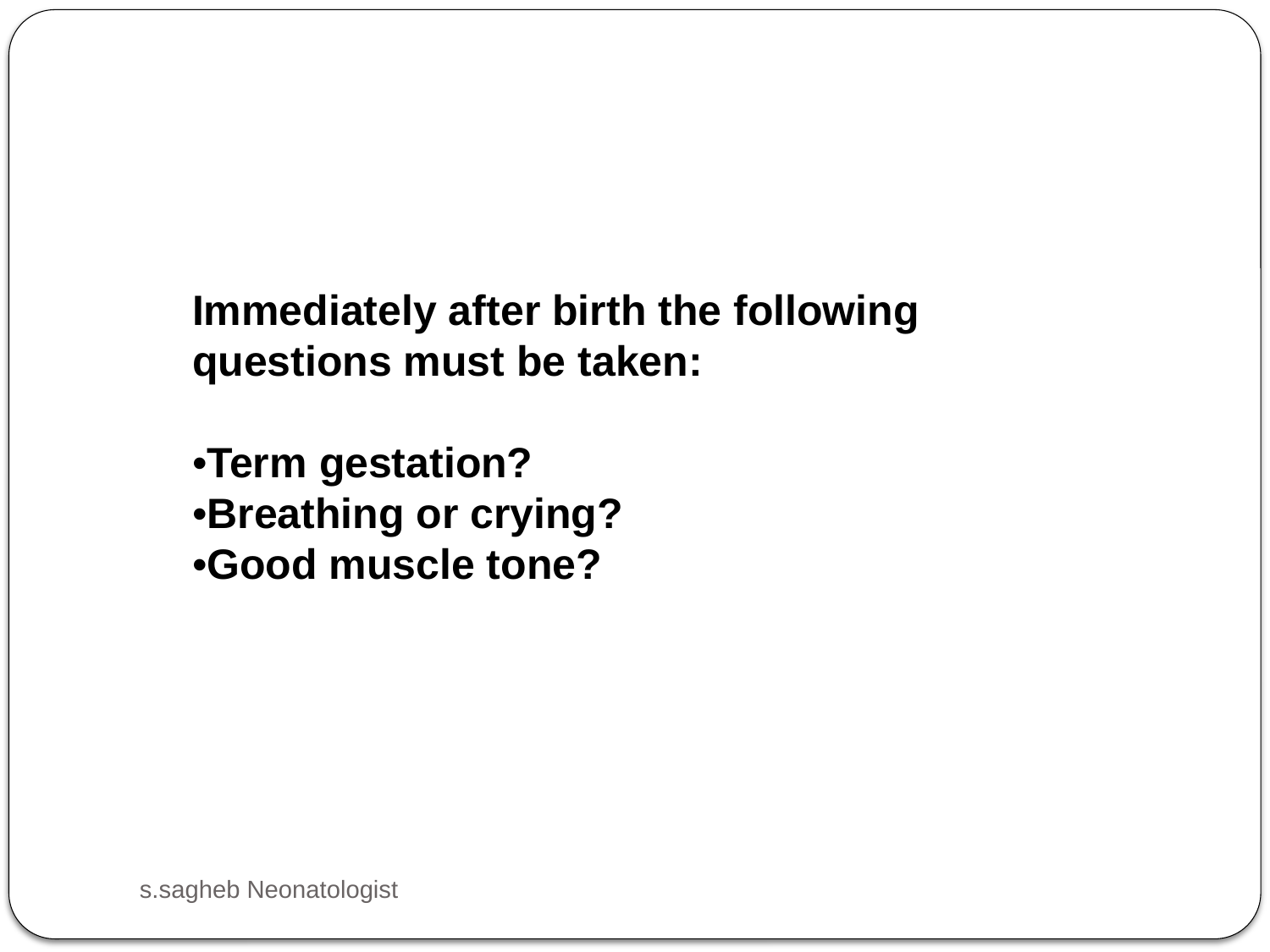

#

Immediately after birth the following questions must be taken:

•Term gestation?
•Breathing or crying?
•Good muscle tone?
s.sagheb Neonatologist